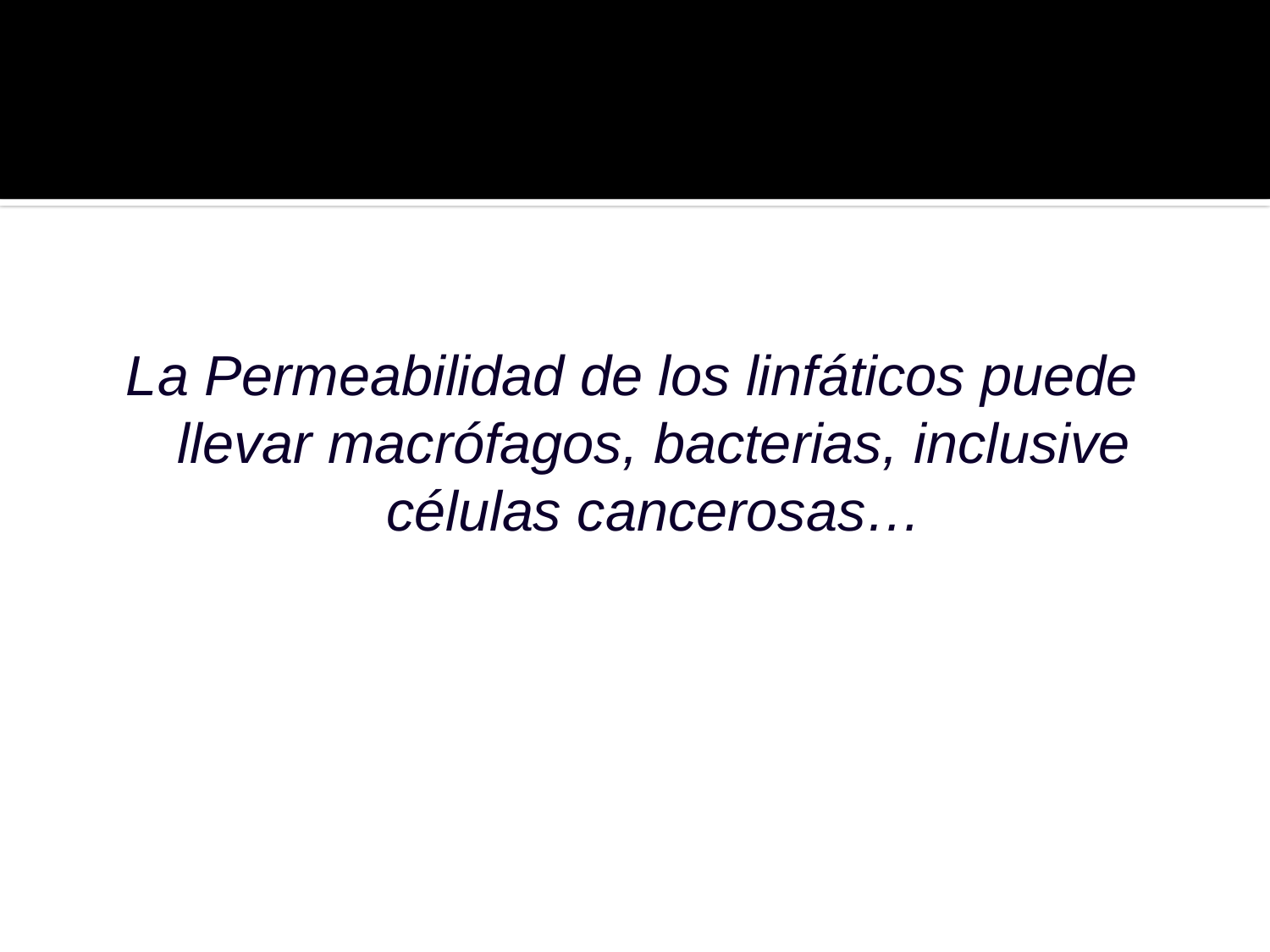

La Permeabilidad de los linfáticos puede llevar macrófagos, bacterias, inclusive células cancerosas…